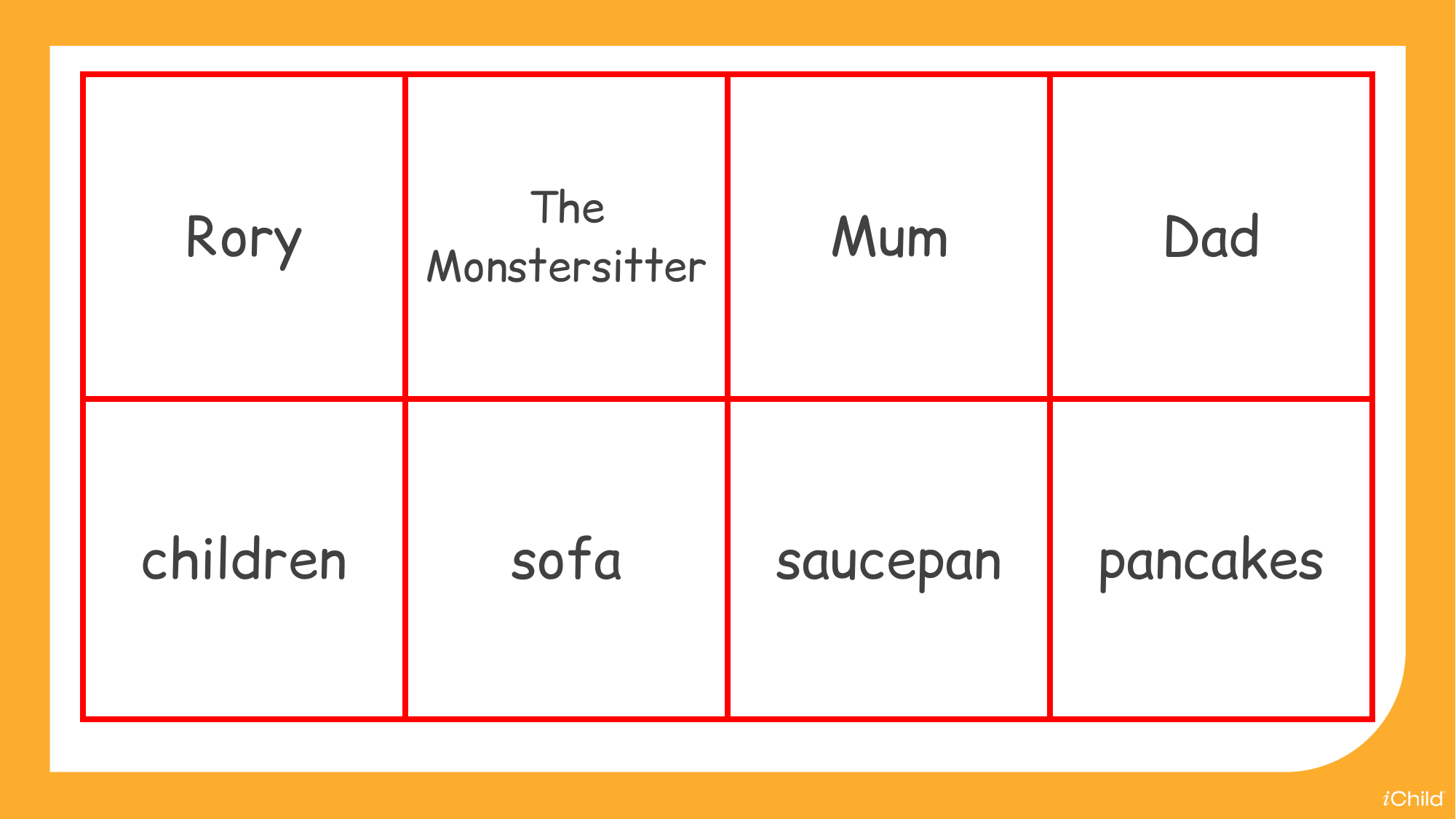

| Rory | The Monstersitter | Mum | Dad |
| --- | --- | --- | --- |
| children | sofa | saucepan | pancakes |